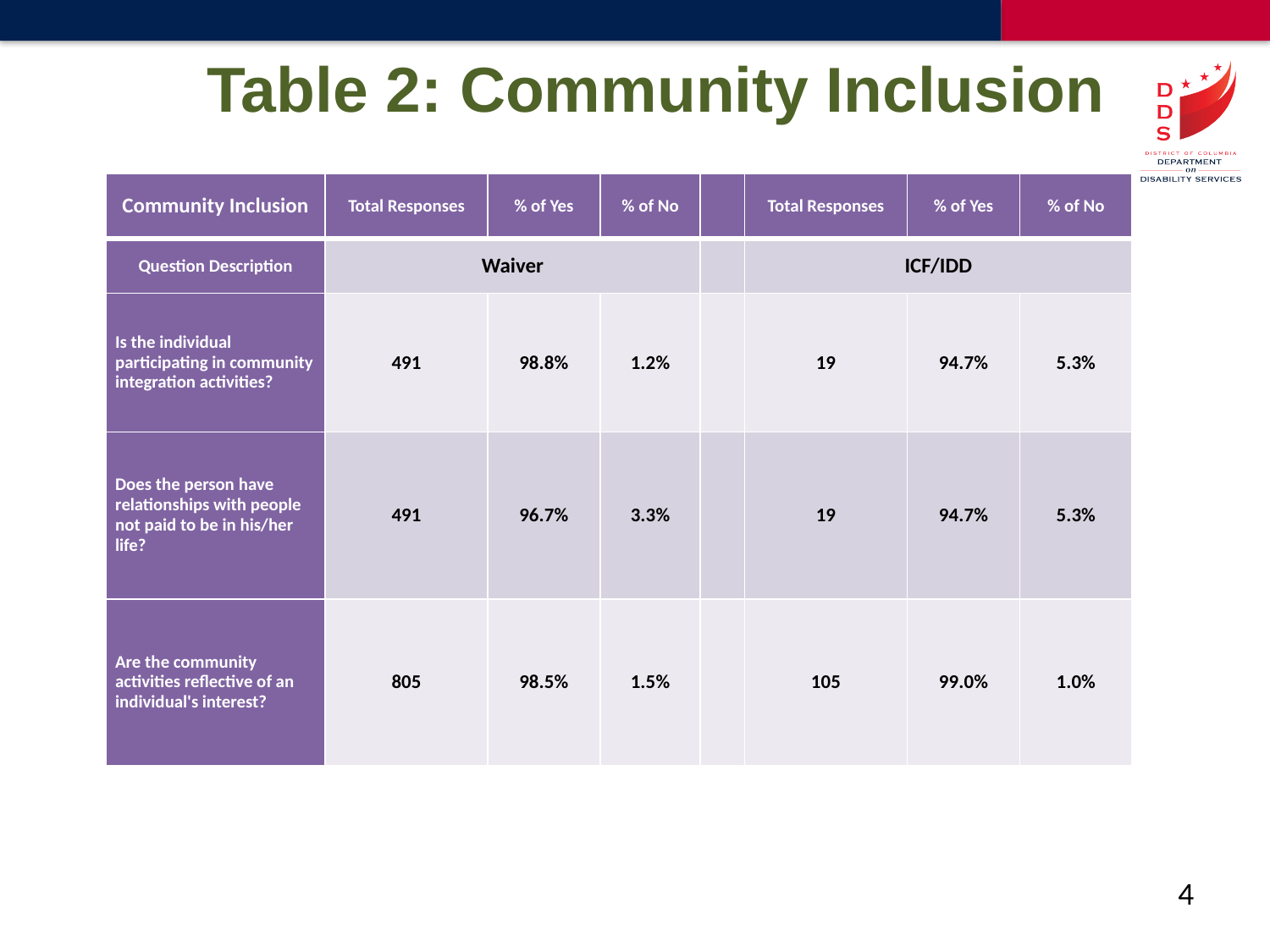

# Table 2: Community Inclusion
| Community Inclusion | Total Responses | % of Yes | % of No |  | Total Responses | % of Yes | % of No |
| --- | --- | --- | --- | --- | --- | --- | --- |
| Question Description | Waiver |  |  |  | ICF/IDD |  |  |
| Is the individual participating in community integration activities? | 491 | 98.8% | 1.2% |  | 19 | 94.7% | 5.3% |
| Does the person have relationships with people not paid to be in his/her life? | 491 | 96.7% | 3.3% |  | 19 | 94.7% | 5.3% |
| Are the community activities reflective of an individual's interest? | 805 | 98.5% | 1.5% |  | 105 | 99.0% | 1.0% |
4